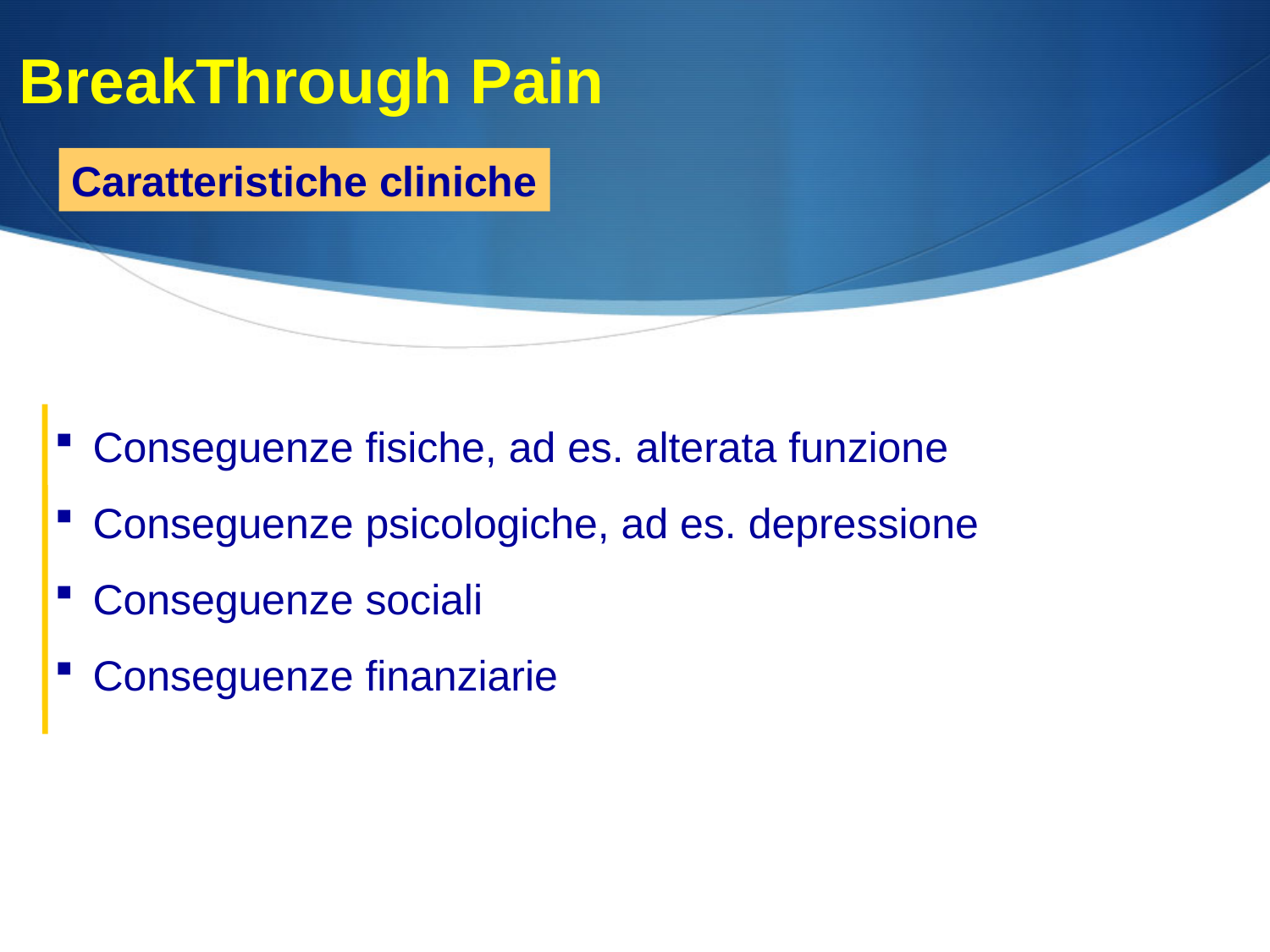

BreakThrough Pain
Caratteristiche cliniche

Conseguenze fisiche, ad es. alterata funzione
Conseguenze psicologiche, ad es. depressione
Conseguenze sociali
Conseguenze finanziarie